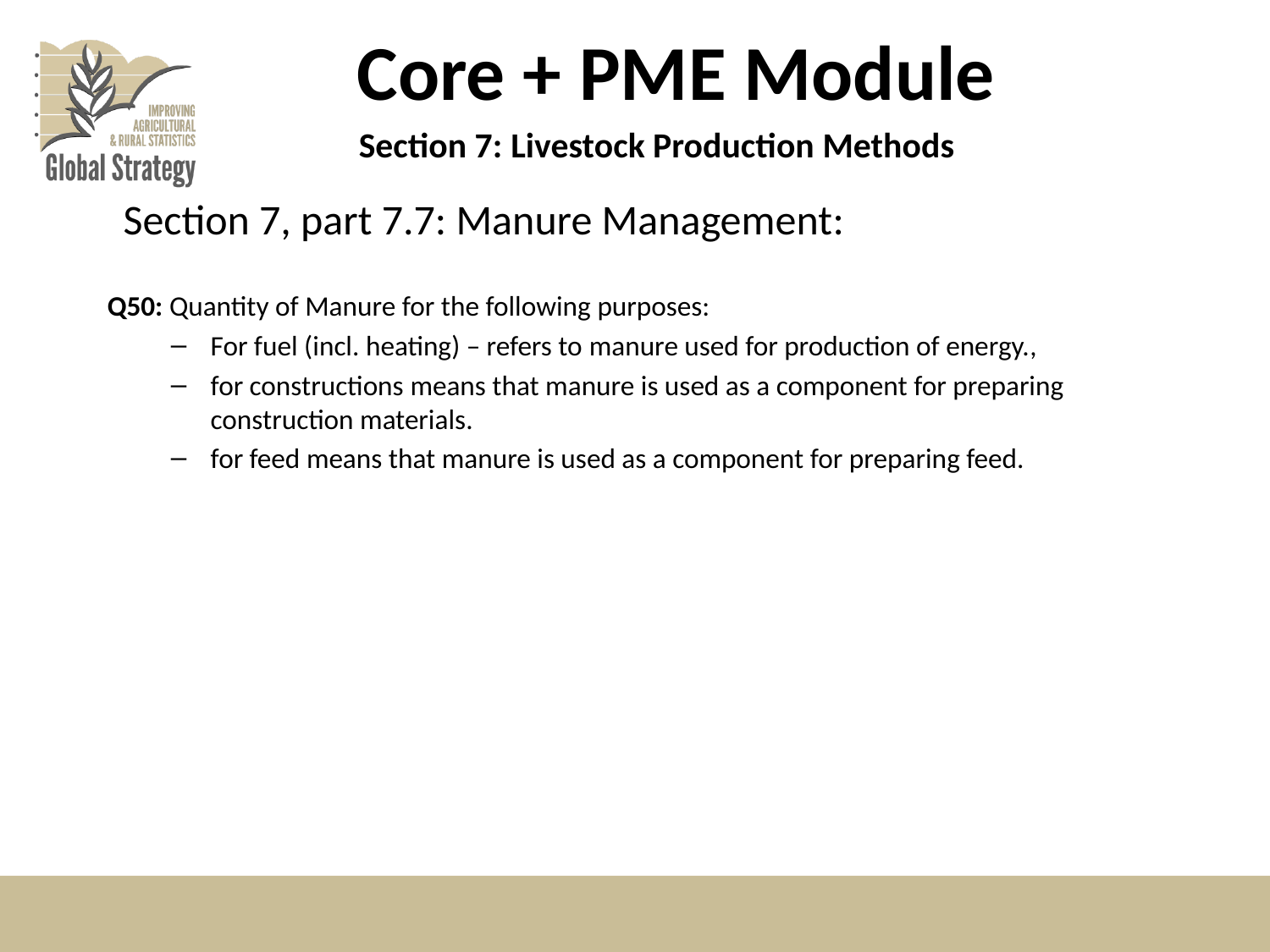

# Core + PME Module
Section 7: Livestock Production Methods

Section 7, part 7.7: Manure Management:

Q50: Quantity of Manure for the following purposes:
For fuel (incl. heating) – refers to manure used for production of energy.,
for constructions means that manure is used as a component for preparing construction materials.
for feed means that manure is used as a component for preparing feed.